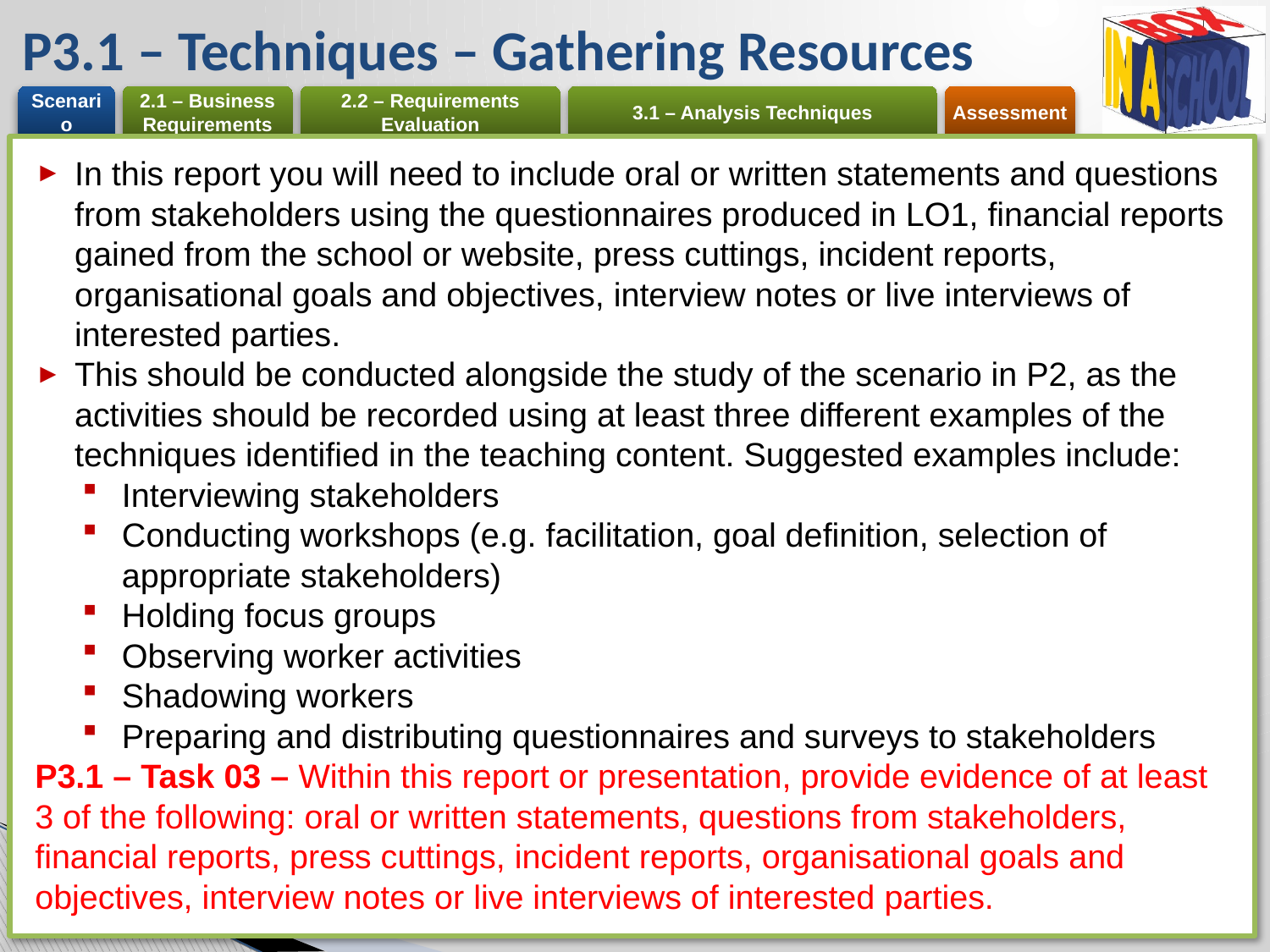

# P3.1 – Techniques – Gathering Resources
In this report you will need to include oral or written statements and questions from stakeholders using the questionnaires produced in LO1, financial reports gained from the school or website, press cuttings, incident reports, organisational goals and objectives, interview notes or live interviews of interested parties.
This should be conducted alongside the study of the scenario in P2, as the activities should be recorded using at least three different examples of the techniques identified in the teaching content. Suggested examples include:
Interviewing stakeholders
Conducting workshops (e.g. facilitation, goal definition, selection of appropriate stakeholders)
Holding focus groups
Observing worker activities
Shadowing workers
Preparing and distributing questionnaires and surveys to stakeholders
P3.1 – Task 03 – Within this report or presentation, provide evidence of at least 3 of the following: oral or written statements, questions from stakeholders, financial reports, press cuttings, incident reports, organisational goals and objectives, interview notes or live interviews of interested parties.